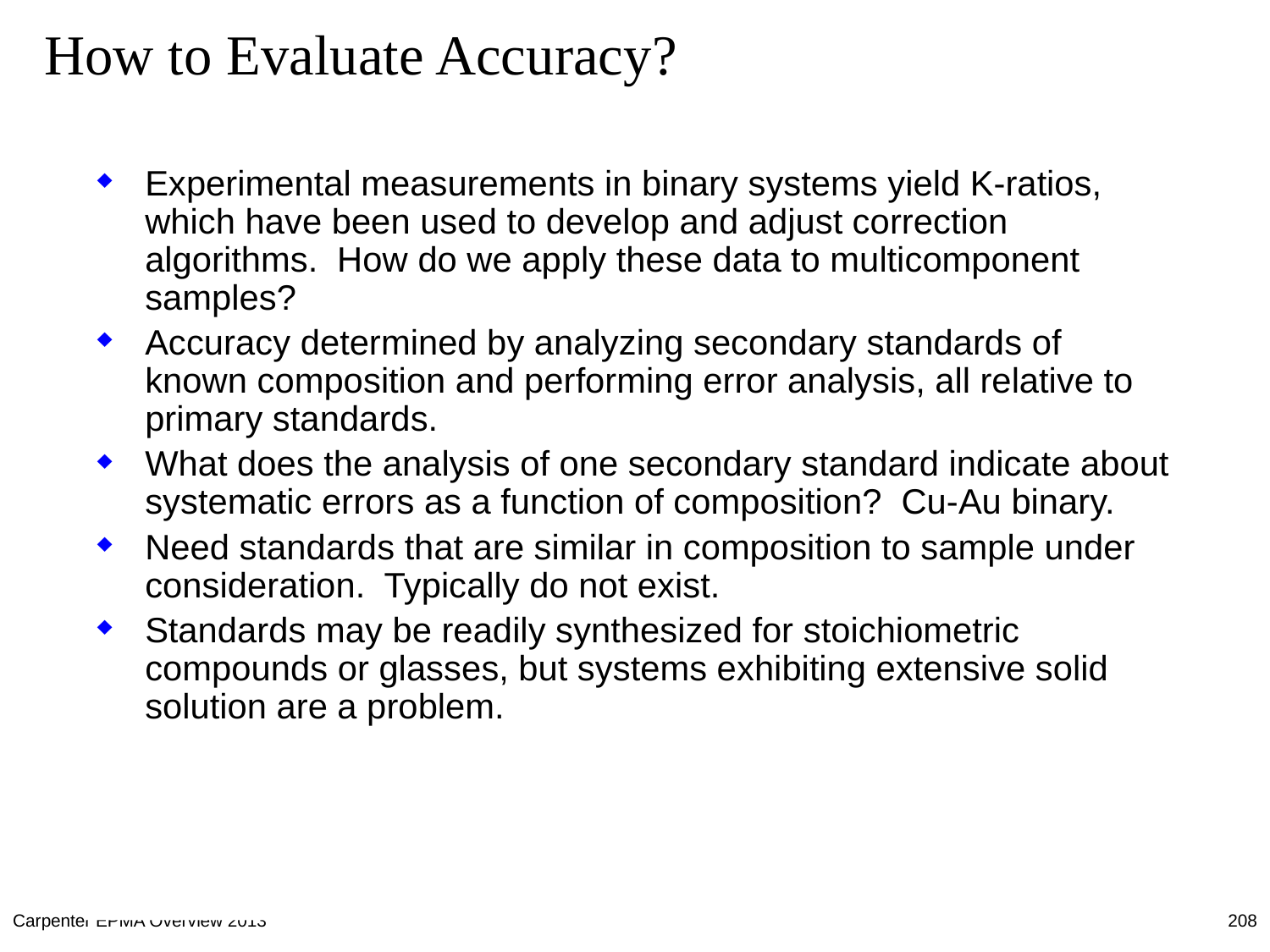

# How to Evaluate Accuracy?
Experimental measurements in binary systems yield K-ratios, which have been used to develop and adjust correction algorithms.  How do we apply these data to multicomponent samples?
Accuracy determined by analyzing secondary standards of known composition and performing error analysis, all relative to primary standards.
What does the analysis of one secondary standard indicate about systematic errors as a function of composition?  Cu-Au binary.
Need standards that are similar in composition to sample under consideration.  Typically do not exist.
Standards may be readily synthesized for stoichiometric compounds or glasses, but systems exhibiting extensive solid solution are a problem.

Carpenter EPMA Overview 2013
208